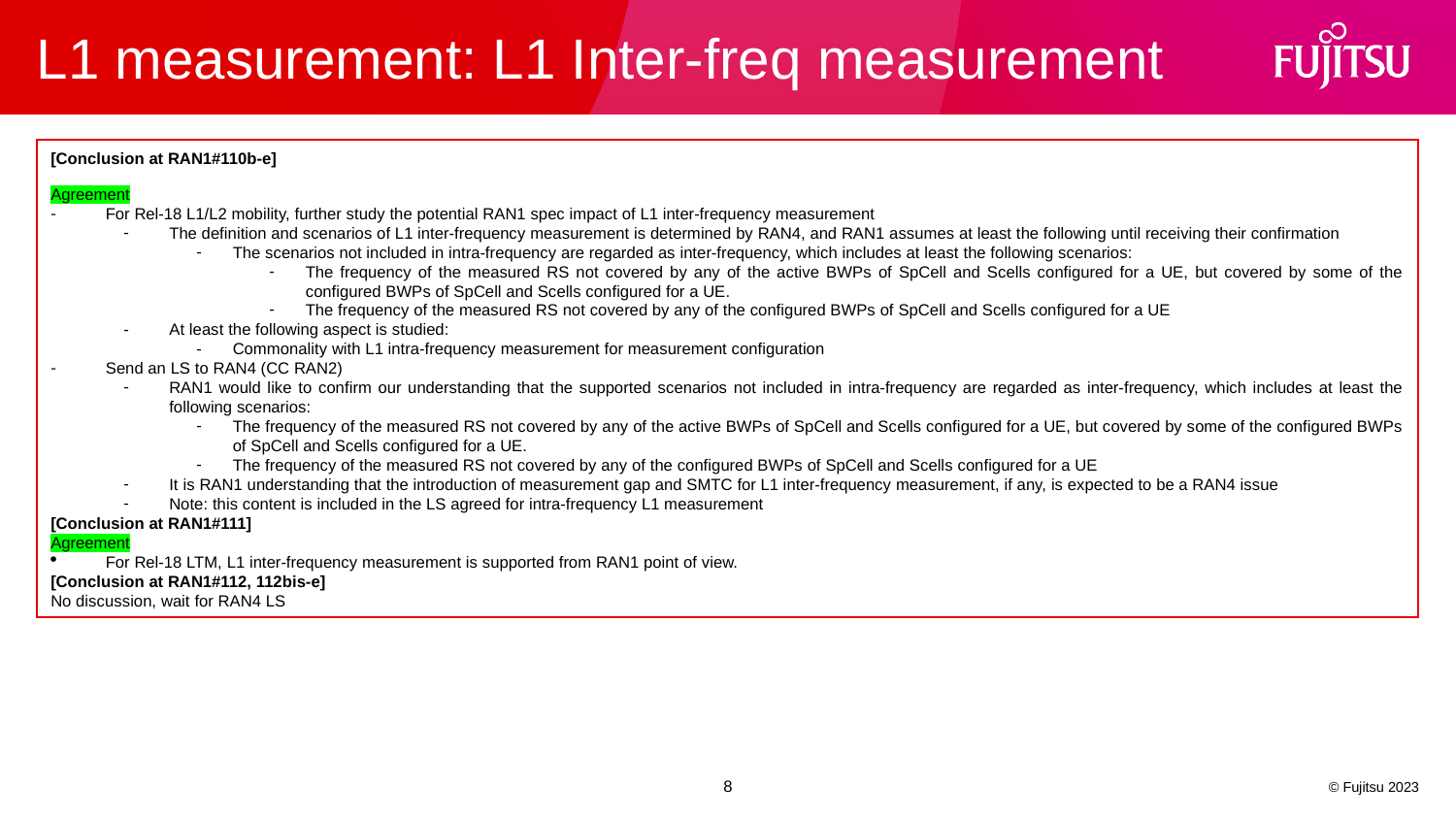

# L1 measurement: L1 Inter-freq measurement
[Conclusion at RAN1#110b-e]
Agreement
For Rel-18 L1/L2 mobility, further study the potential RAN1 spec impact of L1 inter-frequency measurement
The definition and scenarios of L1 inter-frequency measurement is determined by RAN4, and RAN1 assumes at least the following until receiving their confirmation
The scenarios not included in intra-frequency are regarded as inter-frequency, which includes at least the following scenarios:
The frequency of the measured RS not covered by any of the active BWPs of SpCell and Scells configured for a UE, but covered by some of the configured BWPs of SpCell and Scells configured for a UE.
The frequency of the measured RS not covered by any of the configured BWPs of SpCell and Scells configured for a UE
At least the following aspect is studied:
Commonality with L1 intra-frequency measurement for measurement configuration
Send an LS to RAN4 (CC RAN2)
RAN1 would like to confirm our understanding that the supported scenarios not included in intra-frequency are regarded as inter-frequency, which includes at least the following scenarios:
The frequency of the measured RS not covered by any of the active BWPs of SpCell and Scells configured for a UE, but covered by some of the configured BWPs of SpCell and Scells configured for a UE.
The frequency of the measured RS not covered by any of the configured BWPs of SpCell and Scells configured for a UE
It is RAN1 understanding that the introduction of measurement gap and SMTC for L1 inter-frequency measurement, if any, is expected to be a RAN4 issue
Note: this content is included in the LS agreed for intra-frequency L1 measurement
[Conclusion at RAN1#111]
Agreement
For Rel-18 LTM, L1 inter-frequency measurement is supported from RAN1 point of view.
[Conclusion at RAN1#112, 112bis-e]
No discussion, wait for RAN4 LS
8
© Fujitsu 2023